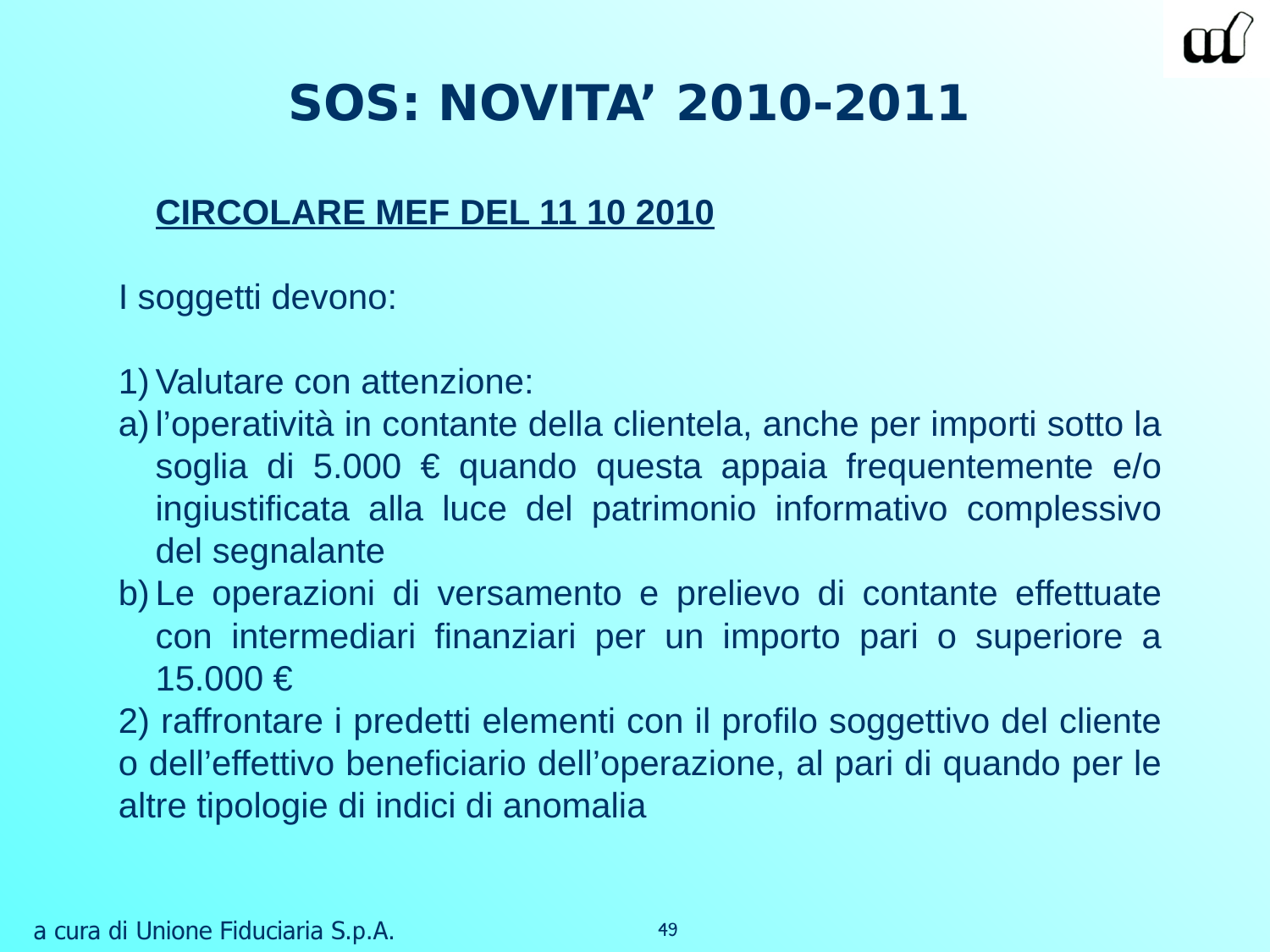

SOS: NOVITA’ 2010-2011
	CIRCOLARE MEF DEL 11 10 2010

I soggetti devono:

Valutare con attenzione:
l’operatività in contante della clientela, anche per importi sotto la soglia di 5.000 € quando questa appaia frequentemente e/o ingiustificata alla luce del patrimonio informativo complessivo del segnalante
Le operazioni di versamento e prelievo di contante effettuate con intermediari finanziari per un importo pari o superiore a 15.000 €
2) raffrontare i predetti elementi con il profilo soggettivo del cliente o dell’effettivo beneficiario dell’operazione, al pari di quando per le altre tipologie di indici di anomalia